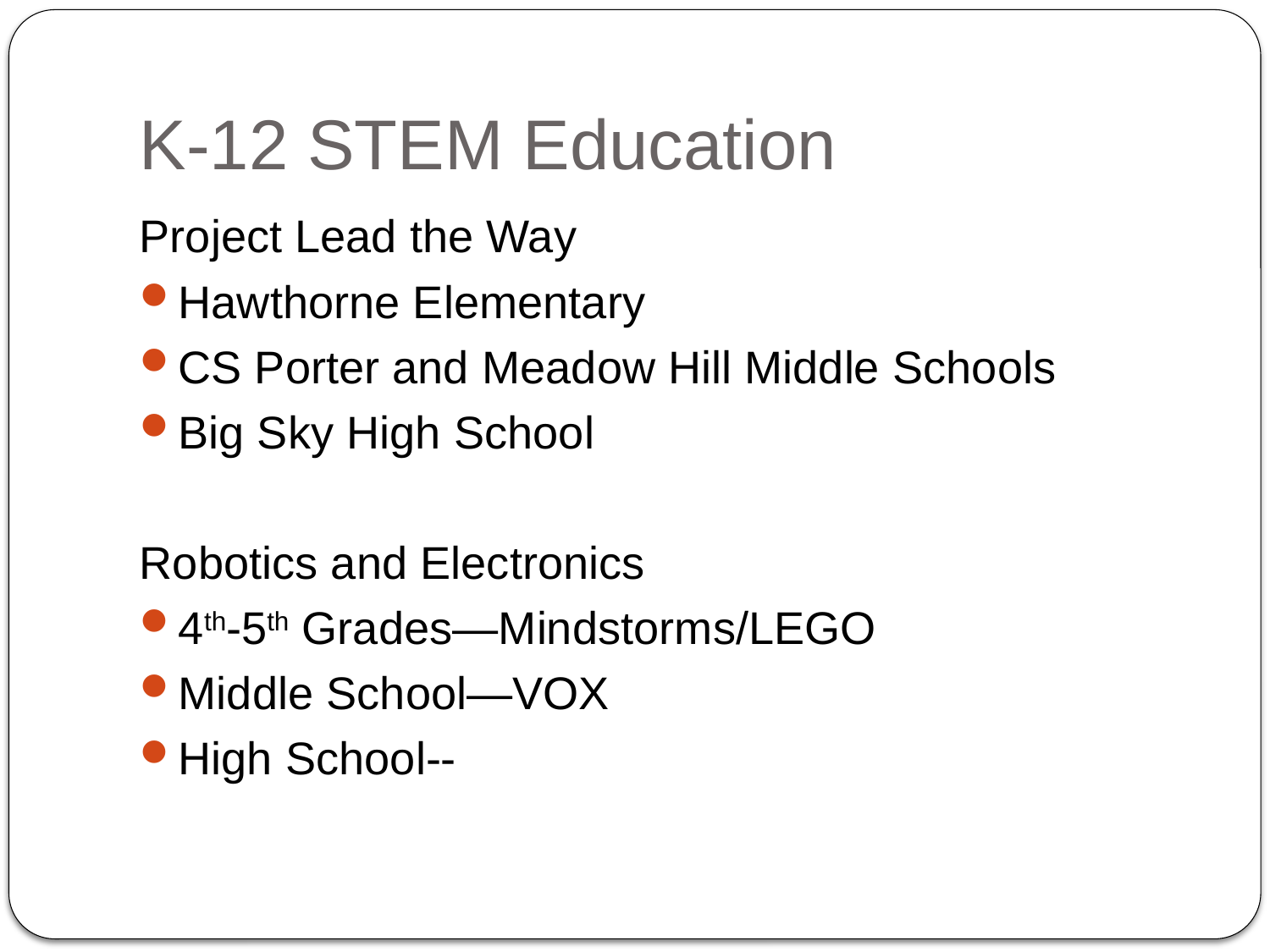

# K-12 STEM Education
Project Lead the Way
Hawthorne Elementary
CS Porter and Meadow Hill Middle Schools
Big Sky High School

Robotics and Electronics
4th-5th Grades—Mindstorms/LEGO
Middle School—VOX
High School--